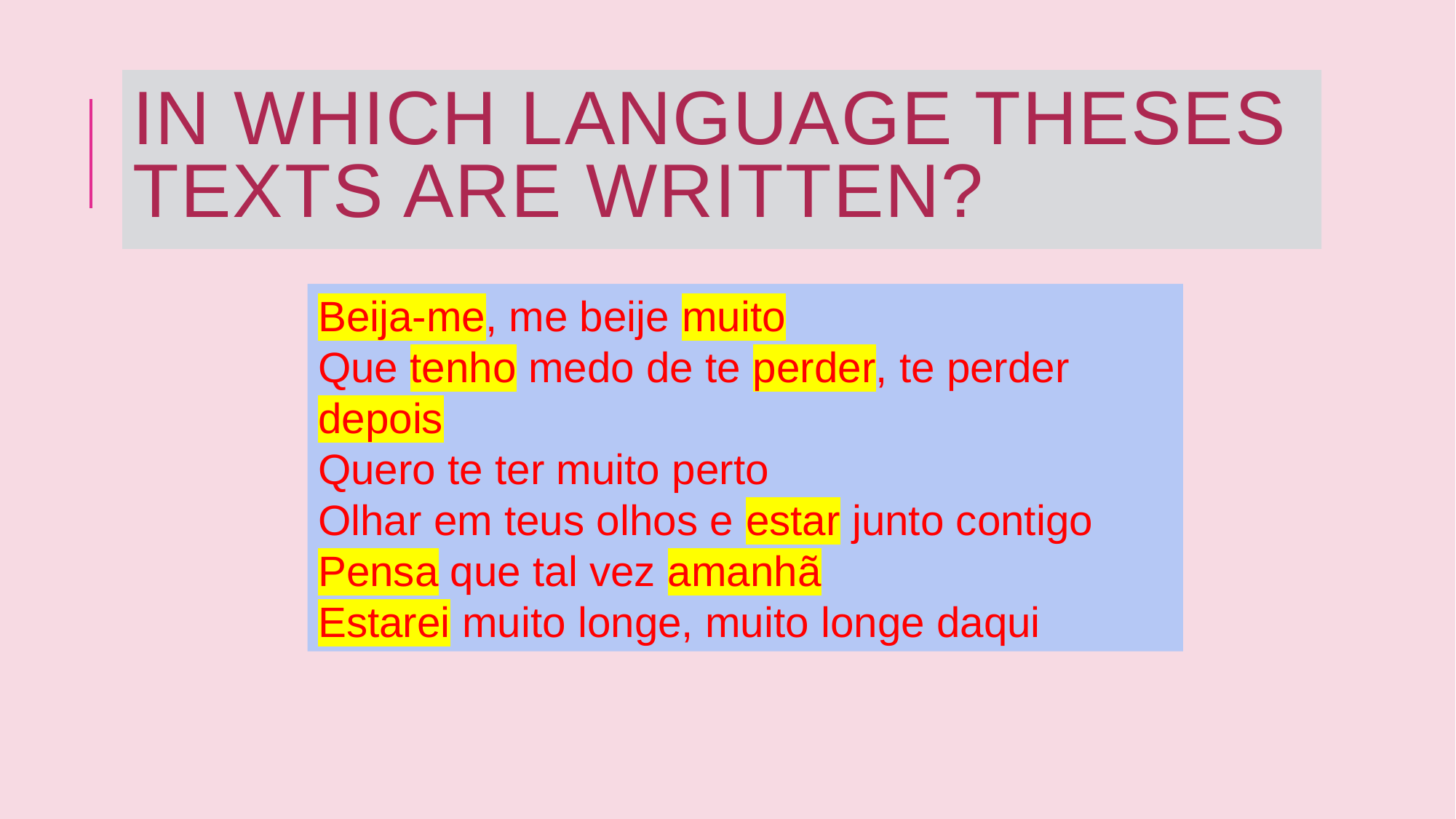

# In which language theses texts are written?
Beija-me, me beije muito
Que tenho medo de te perder, te perder depois
Quero te ter muito perto
Olhar em teus olhos e estar junto contigo
Pensa que tal vez amanhã
Estarei muito longe, muito longe daqui